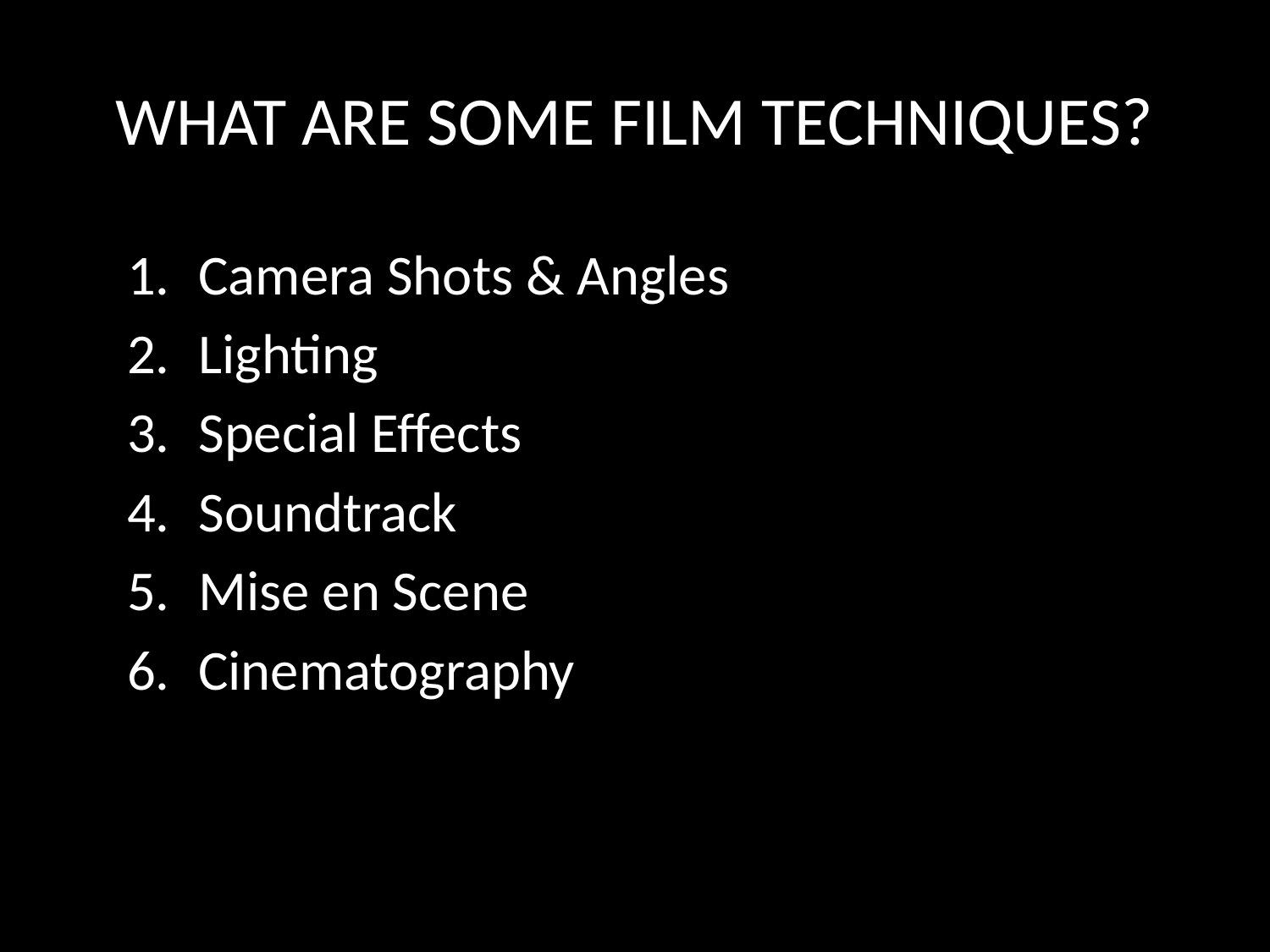

# WHAT ARE SOME FILM TECHNIQUES?

Camera Shots & Angles
Lighting
Special Effects
Soundtrack
Mise en Scene
Cinematography